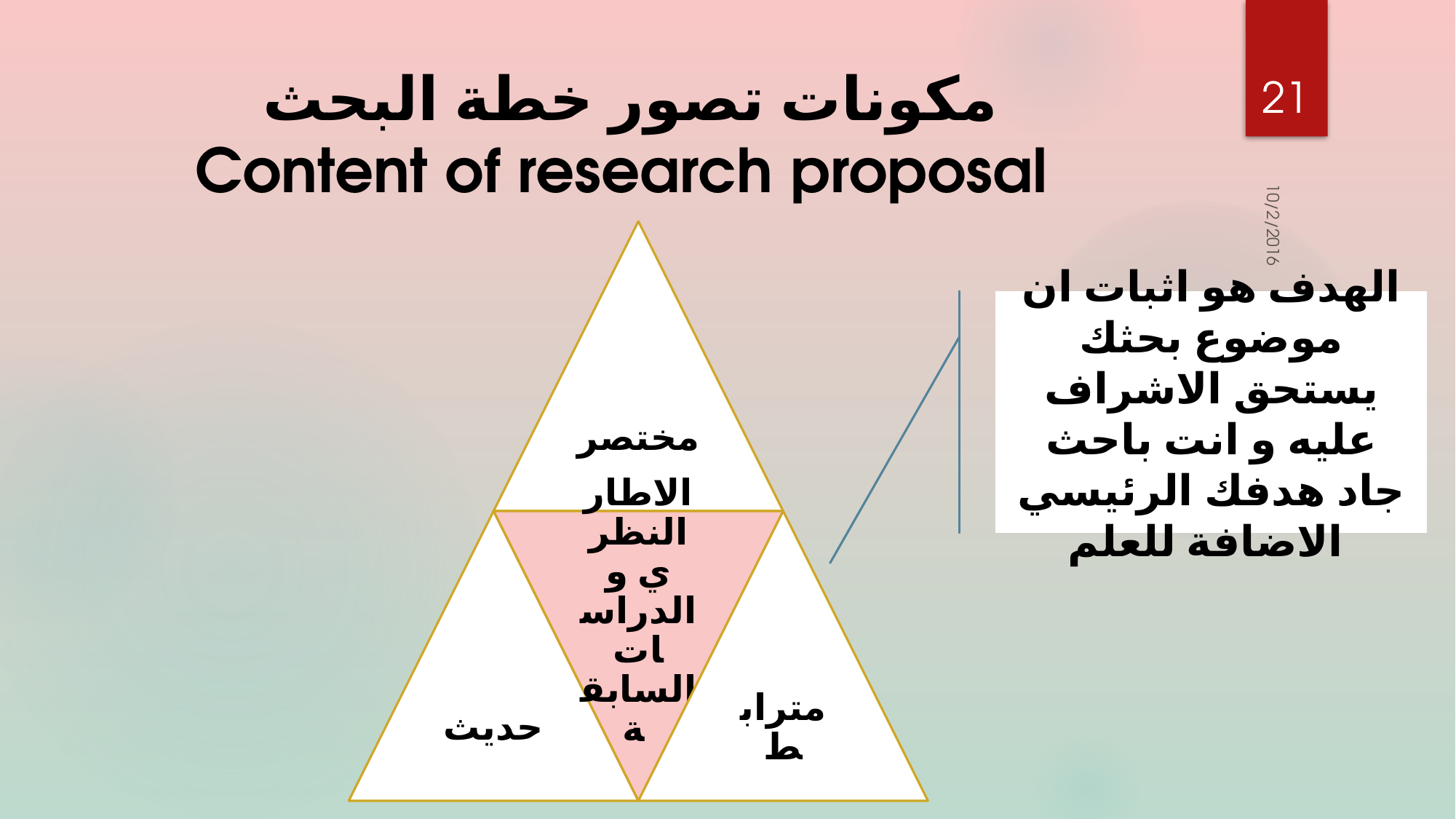

21
# مكونات تصور خطة البحث Content of research proposal
10/2/2016
مختصر
حديث

الاطار النظري و الدراسات السابقة
مترابط
الهدف هو اثبات ان موضوع بحثك يستحق الاشراف عليه و انت باحث جاد هدفك الرئيسي الاضافة للعلم